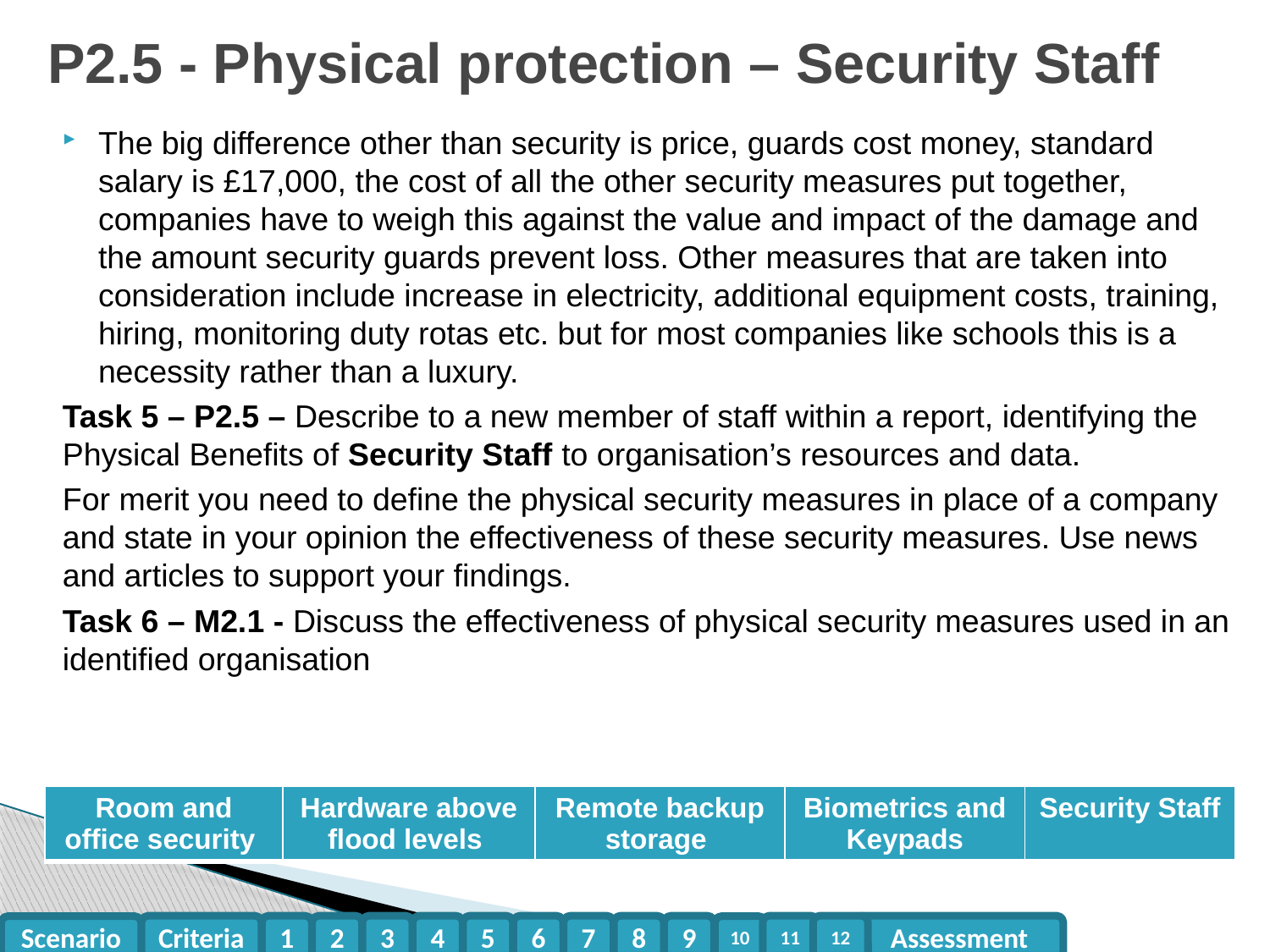

# P2.5 - Physical protection – Security Staff
The big difference other than security is price, guards cost money, standard salary is £17,000, the cost of all the other security measures put together, companies have to weigh this against the value and impact of the damage and the amount security guards prevent loss. Other measures that are taken into consideration include increase in electricity, additional equipment costs, training, hiring, monitoring duty rotas etc. but for most companies like schools this is a necessity rather than a luxury.
Task 5 – P2.5 – Describe to a new member of staff within a report, identifying the Physical Benefits of Security Staff to organisation’s resources and data.
For merit you need to define the physical security measures in place of a company and state in your opinion the effectiveness of these security measures. Use news and articles to support your findings.
Task 6 – M2.1 - Discuss the effectiveness of physical security measures used in an identified organisation

| Room and office security | Hardware above flood levels | Remote backup storage | Biometrics and Keypads | Security Staff |
| --- | --- | --- | --- | --- |